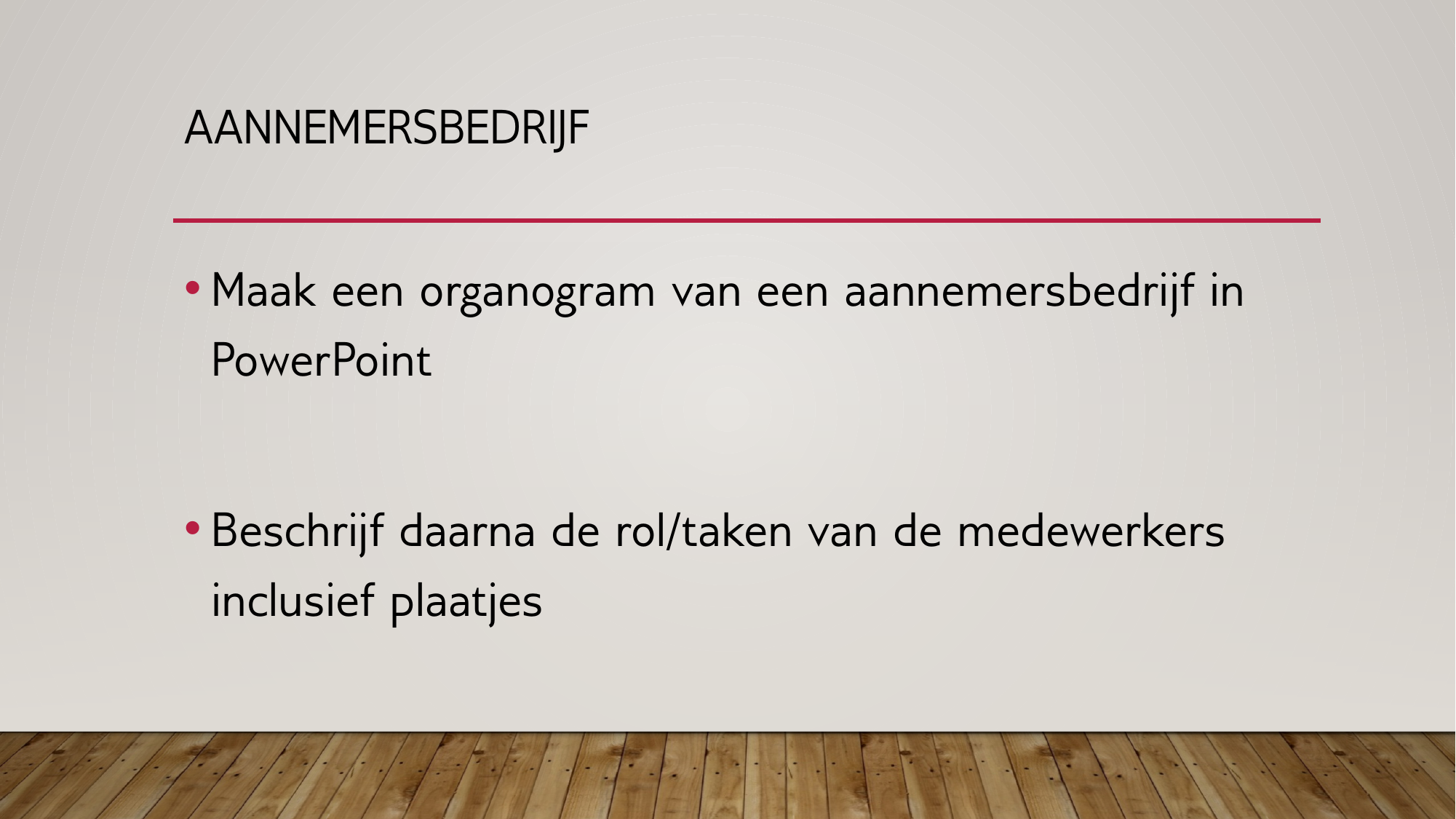

# aannemersbedrijf
Maak een organogram van een aannemersbedrijf in PowerPoint

Beschrijf daarna de rol/taken van de medewerkers inclusief plaatjes